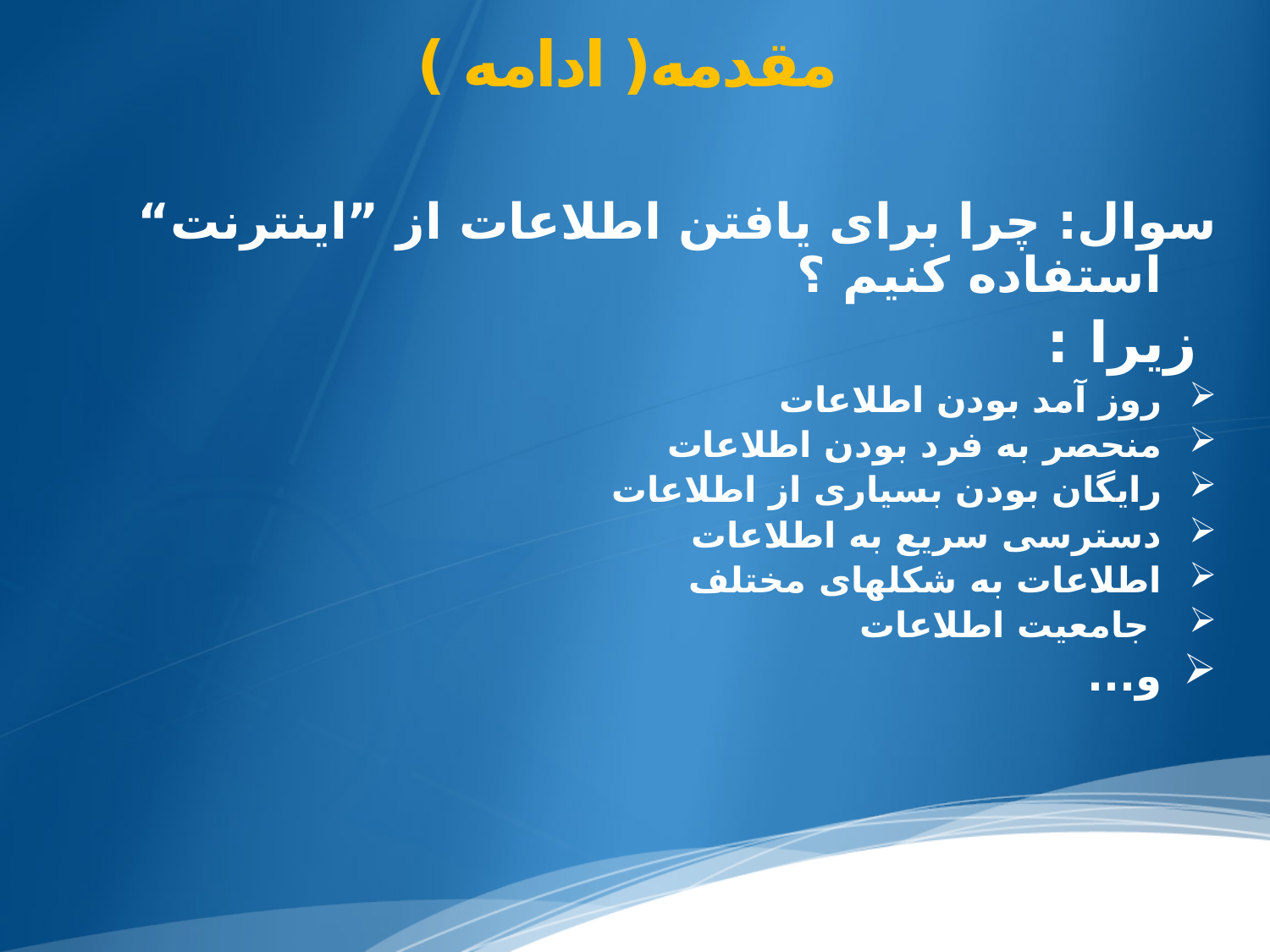

# مقدمه( ادامه )
سوال: چرا برای یافتن اطلاعات از ”اینترنت“ استفاده کنیم ؟
 زیرا :
روز آمد بودن اطلاعات
منحصر به فرد بودن اطلاعات
رایگان بودن بسیاری از اطلاعات
دسترسی سریع به اطلاعات
اطلاعات به شکلهای مختلف
 جامعیت اطلاعات
و...